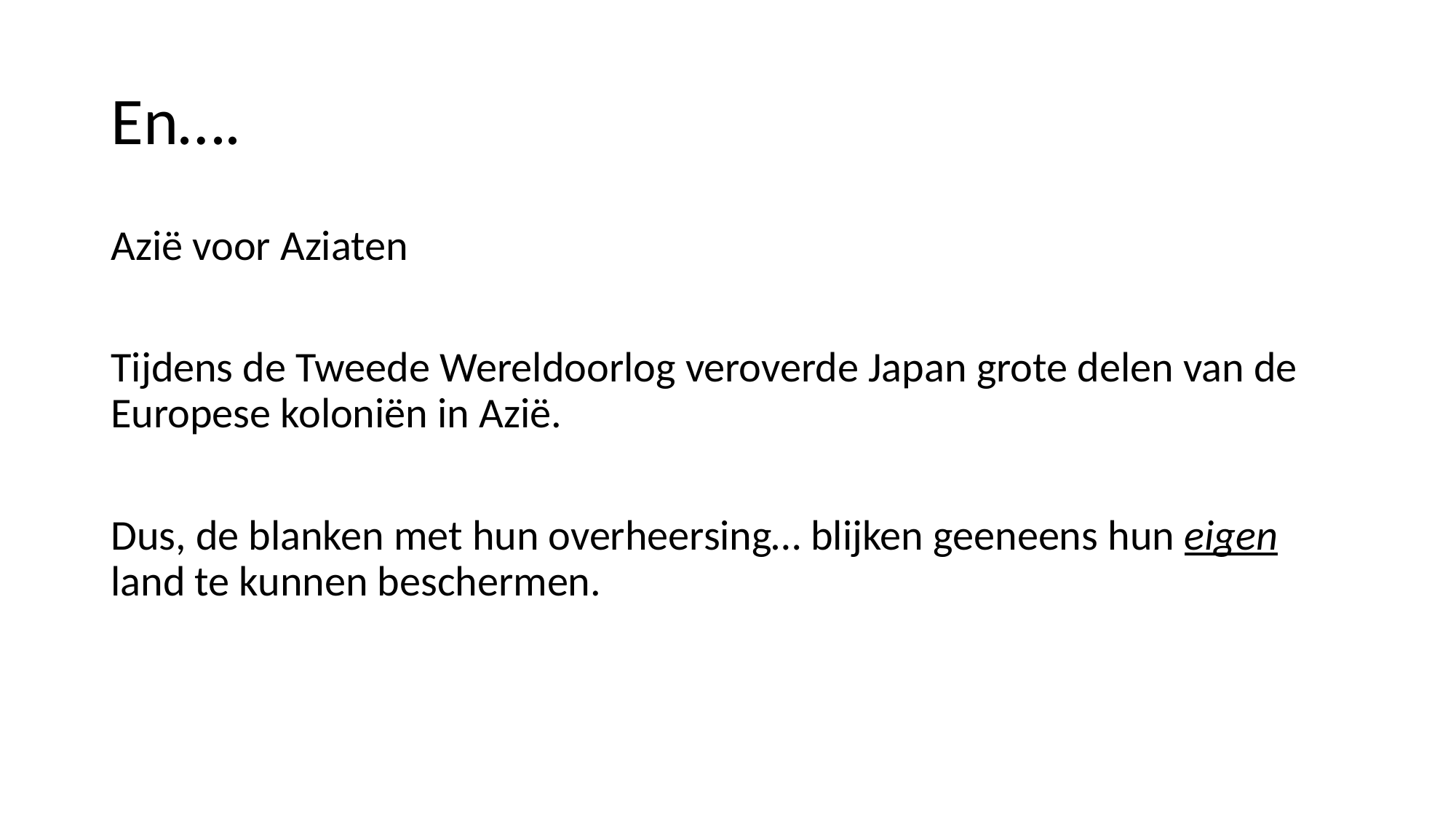

# En….
Azië voor Aziaten

Tijdens de Tweede Wereldoorlog veroverde Japan grote delen van de Europese koloniën in Azië.

Dus, de blanken met hun overheersing… blijken geeneens hun eigen land te kunnen beschermen.